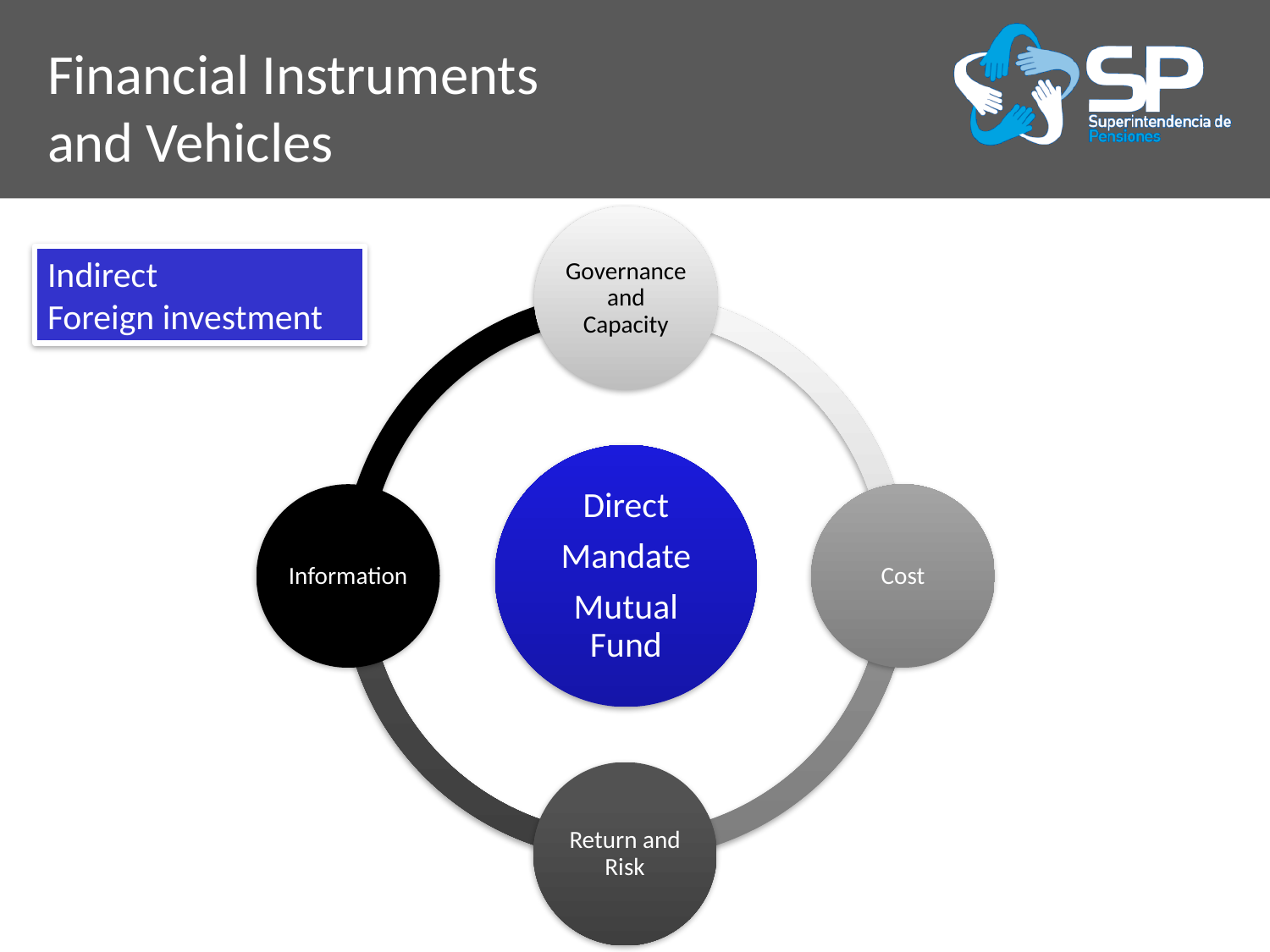

# Financial Instruments and Vehicles
Direct
Mandate
Mutual Fund
Governance and Capacity
Cost
Return and Risk
Information
Indirect
Foreign investment